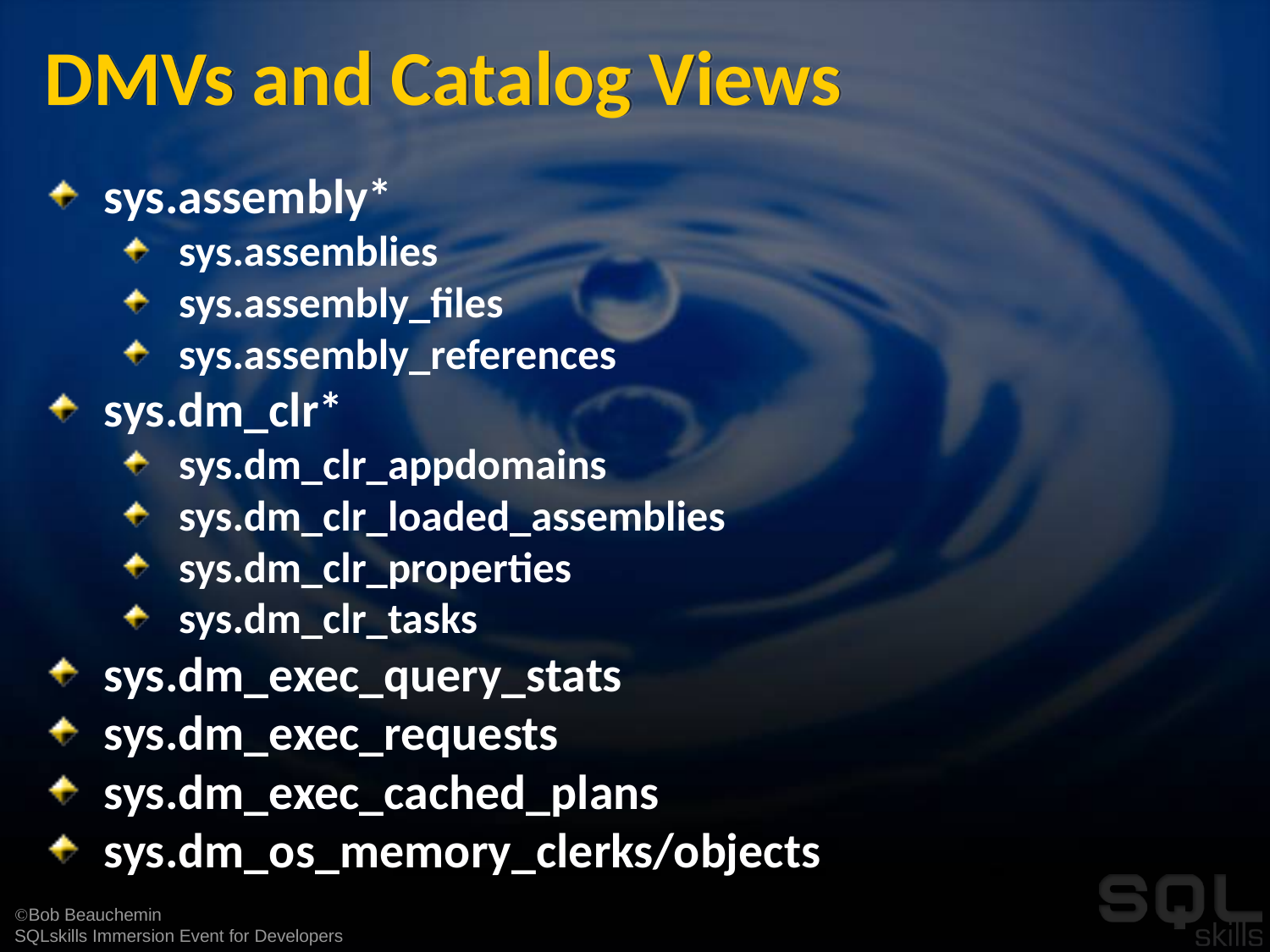

# DMVs and Catalog Views
sys.assembly*
sys.assemblies
sys.assembly_files
sys.assembly_references
sys.dm_clr*
sys.dm_clr_appdomains
sys.dm_clr_loaded_assemblies
sys.dm_clr_properties
sys.dm_clr_tasks
sys.dm_exec_query_stats
sys.dm_exec_requests
sys.dm_exec_cached_plans
sys.dm_os_memory_clerks/objects